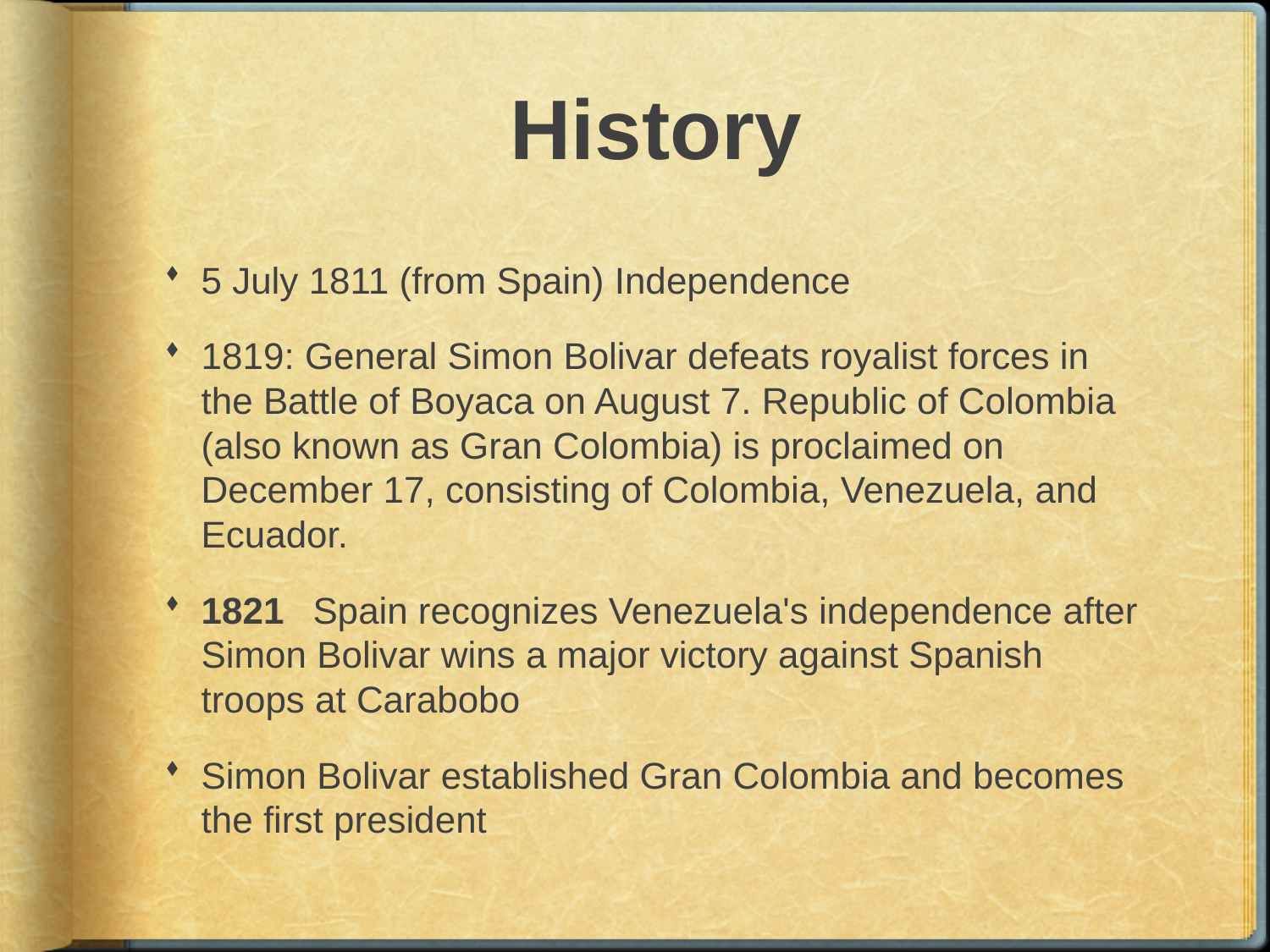

# History
5 July 1811 (from Spain) Independence
1819: General Simon Bolivar defeats royalist forces in the Battle of Boyaca on August 7. Republic of Colombia (also known as Gran Colombia) is proclaimed on December 17, consisting of Colombia, Venezuela, and Ecuador.
1821	Spain recognizes Venezuela's independence after Simon Bolivar wins a major victory against Spanish troops at Carabobo
Simon Bolivar established Gran Colombia and becomes the first president